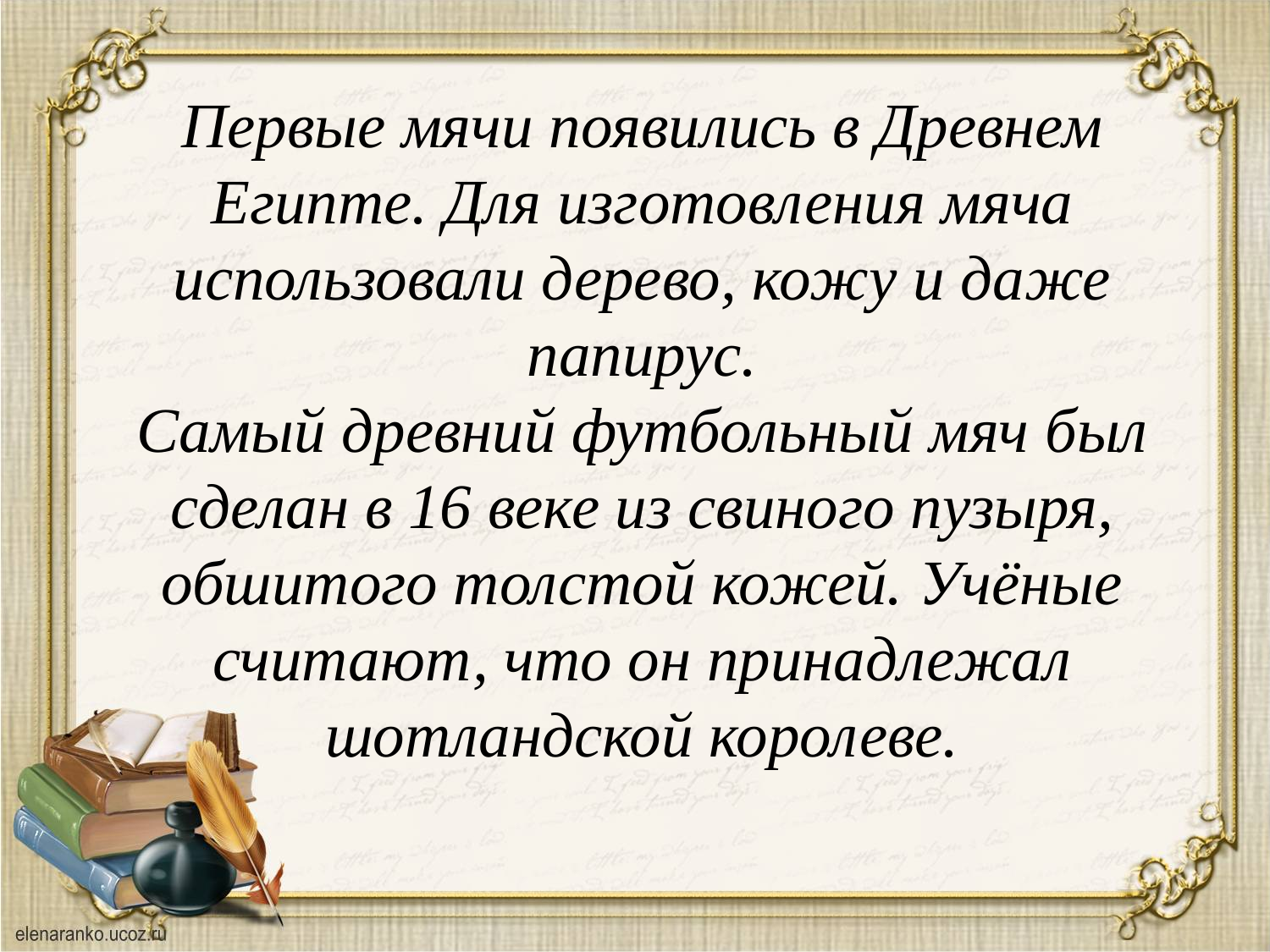

# Первые мячи появились в Древнем Египте. Для изготовления мяча использовали дерево, кожу и даже папирус. Самый древний футбольный мяч был сделан в 16 веке из свиного пузыря, обшитого толстой кожей. Учёные считают, что он принадлежал шотландской королеве.